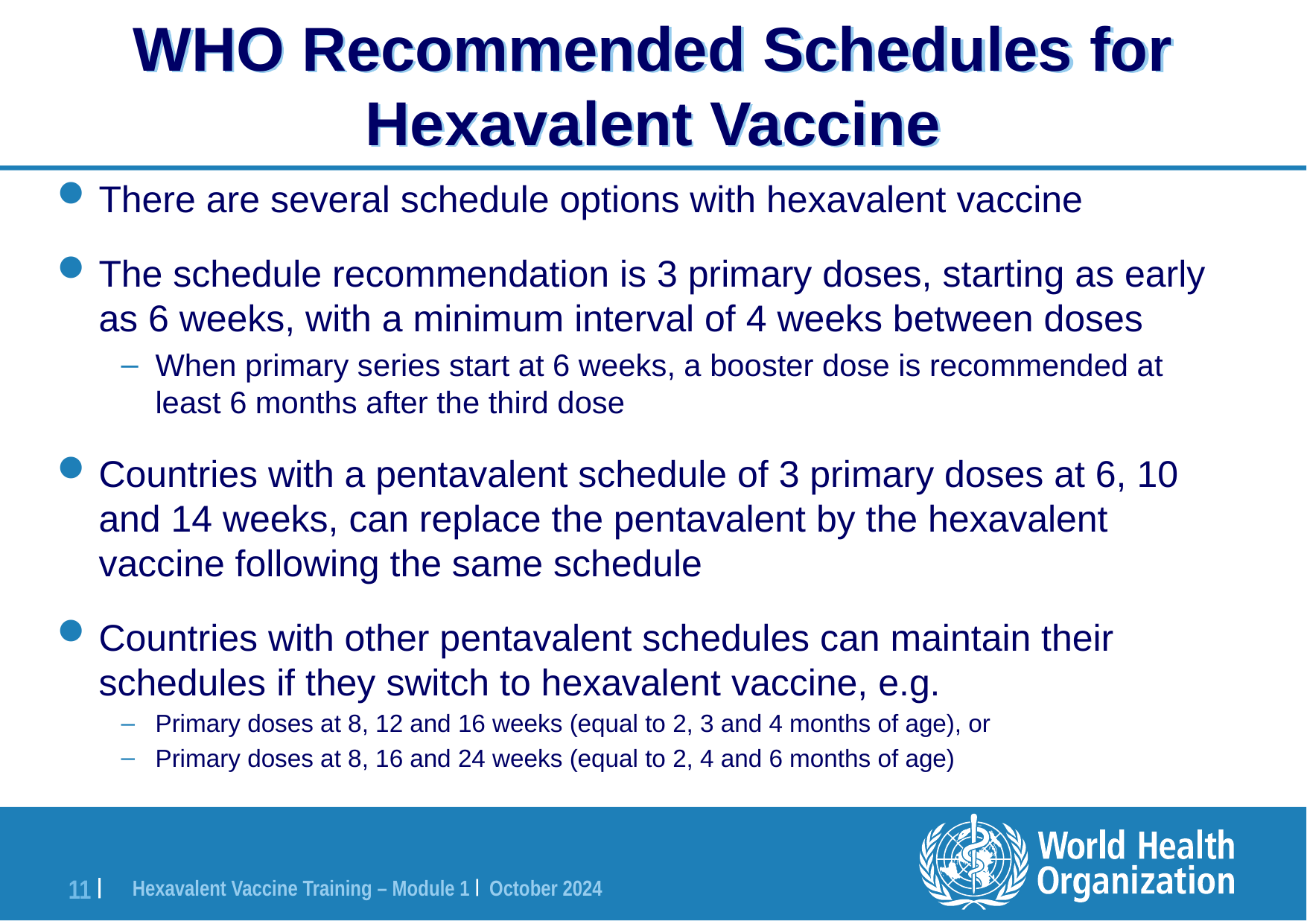

# WHO Recommended Schedules for Hexavalent Vaccine
There are several schedule options with hexavalent vaccine
The schedule recommendation is 3 primary doses, starting as early as 6 weeks, with a minimum interval of 4 weeks between doses
When primary series start at 6 weeks, a booster dose is recommended at least 6 months after the third dose
Countries with a pentavalent schedule of 3 primary doses at 6, 10 and 14 weeks, can replace the pentavalent by the hexavalent vaccine following the same schedule
Countries with other pentavalent schedules can maintain their schedules if they switch to hexavalent vaccine, e.g.
Primary doses at 8, 12 and 16 weeks (equal to 2, 3 and 4 months of age), or
Primary doses at 8, 16 and 24 weeks (equal to 2, 4 and 6 months of age)